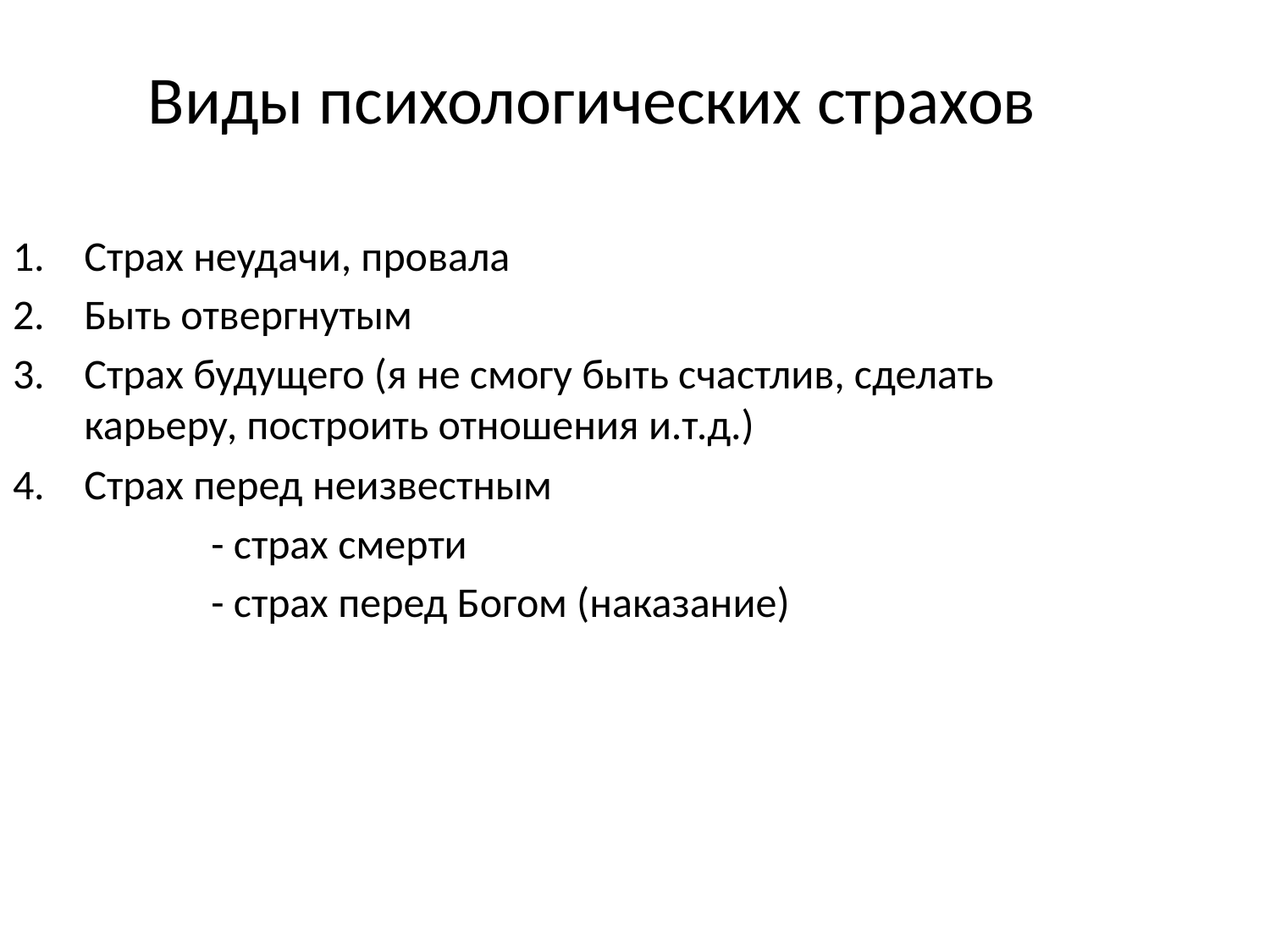

Виды психологических страхов
Страх неудачи, провала
Быть отвергнутым
Страх будущего (я не смогу быть счастлив, сделать карьеру, построить отношения и.т.д.)
Страх перед неизвестным
 		- страх смерти
		- страх перед Богом (наказание)